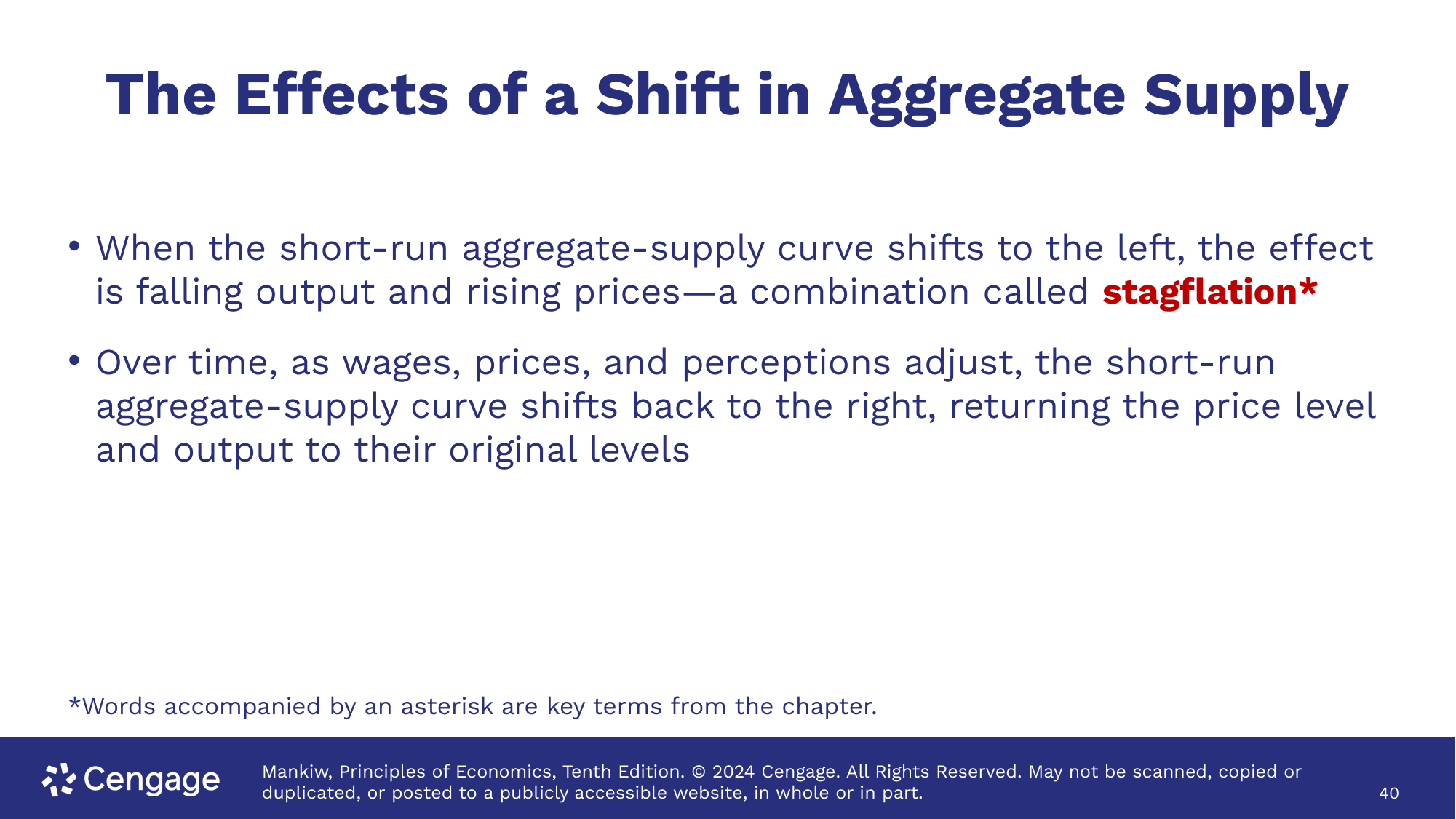

# The Effects of a Shift in Aggregate Supply
When the short-run aggregate-supply curve shifts to the left, the effect is falling output and rising prices—a combination called stagflation*
Over time, as wages, prices, and perceptions adjust, the short-run aggregate-supply curve shifts back to the right, returning the price level and output to their original levels
*Words accompanied by an asterisk are key terms from the chapter.